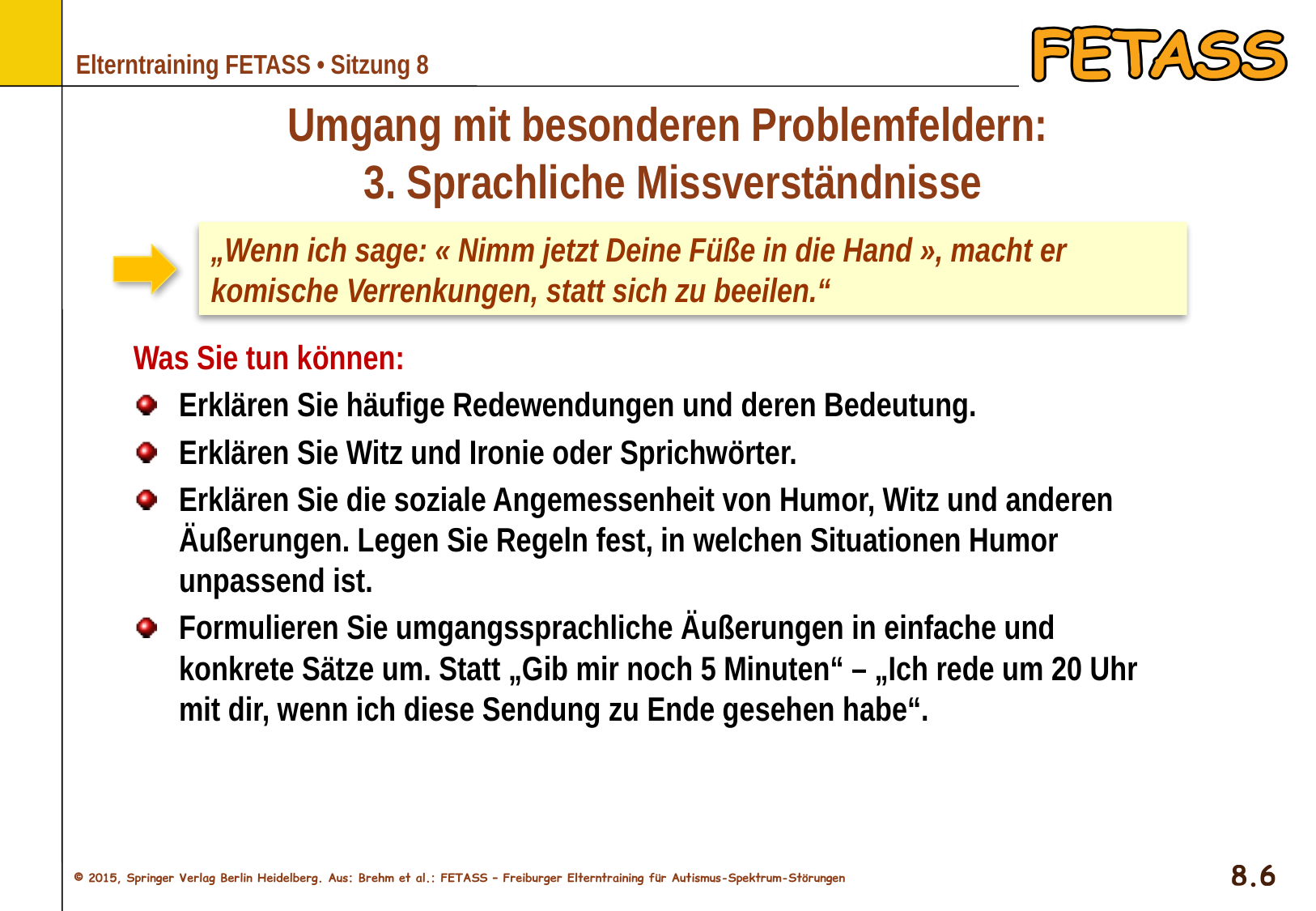

# Umgang mit besonderen Problemfeldern: 3. Sprachliche Missverständnisse
„Wenn ich sage: « Nimm jetzt Deine Füße in die Hand », macht er
komische Verrenkungen, statt sich zu beeilen.“

Was Sie tun können:
Erklären Sie häufige Redewendungen und deren Bedeutung.
Erklären Sie Witz und Ironie oder Sprichwörter.
Erklären Sie die soziale Angemessenheit von Humor, Witz und anderen Äußerungen. Legen Sie Regeln fest, in welchen Situationen Humor unpassend ist.
Formulieren Sie umgangssprachliche Äußerungen in einfache und konkrete Sätze um. Statt „Gib mir noch 5 Minuten“ – „Ich rede um 20 Uhr mit dir, wenn ich diese Sendung zu Ende gesehen habe“.
8.6